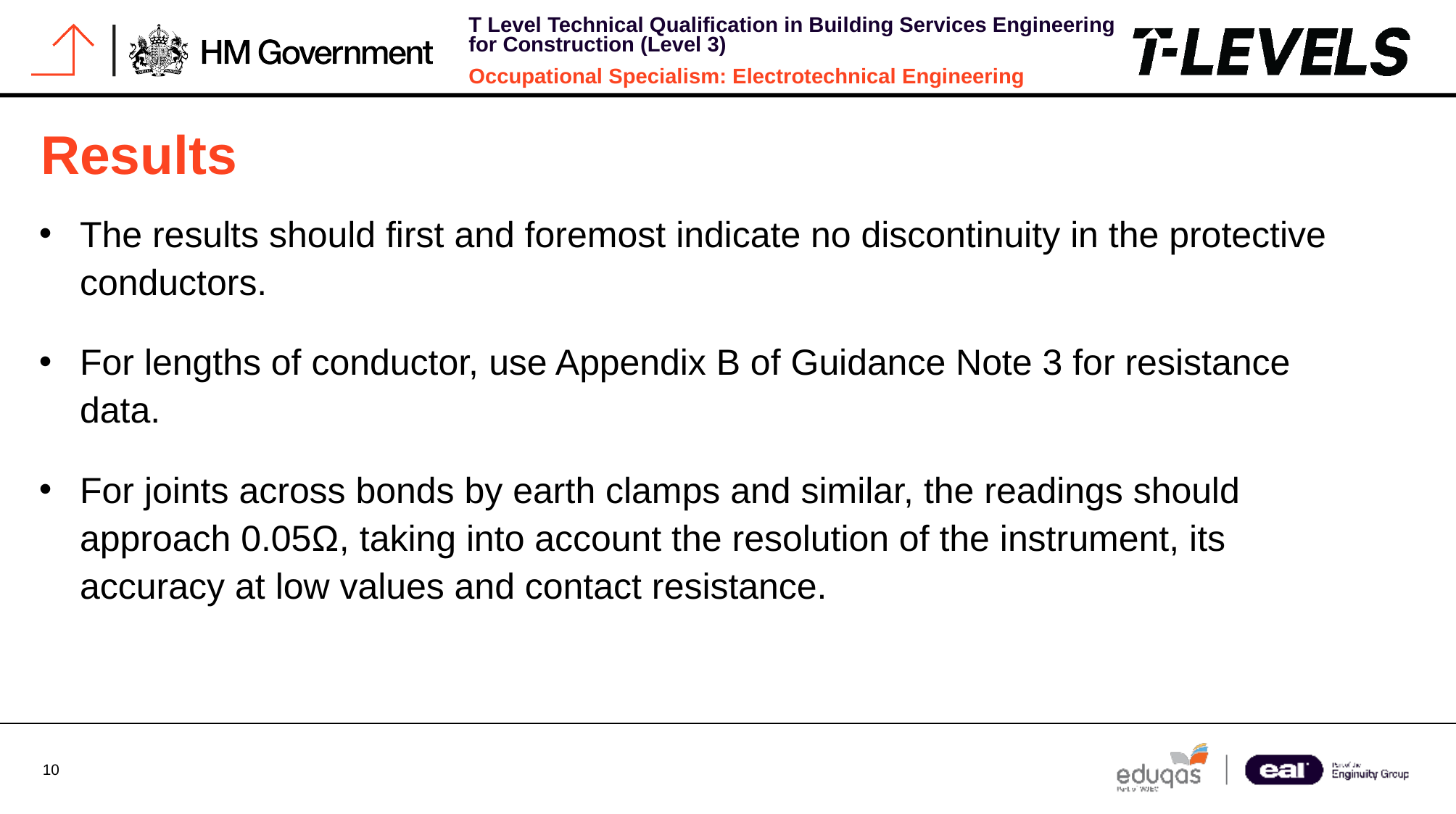

# Results
The results should first and foremost indicate no discontinuity in the protective conductors.
For lengths of conductor, use Appendix B of Guidance Note 3 for resistance data.
For joints across bonds by earth clamps and similar, the readings should approach 0.05Ω, taking into account the resolution of the instrument, its accuracy at low values and contact resistance.